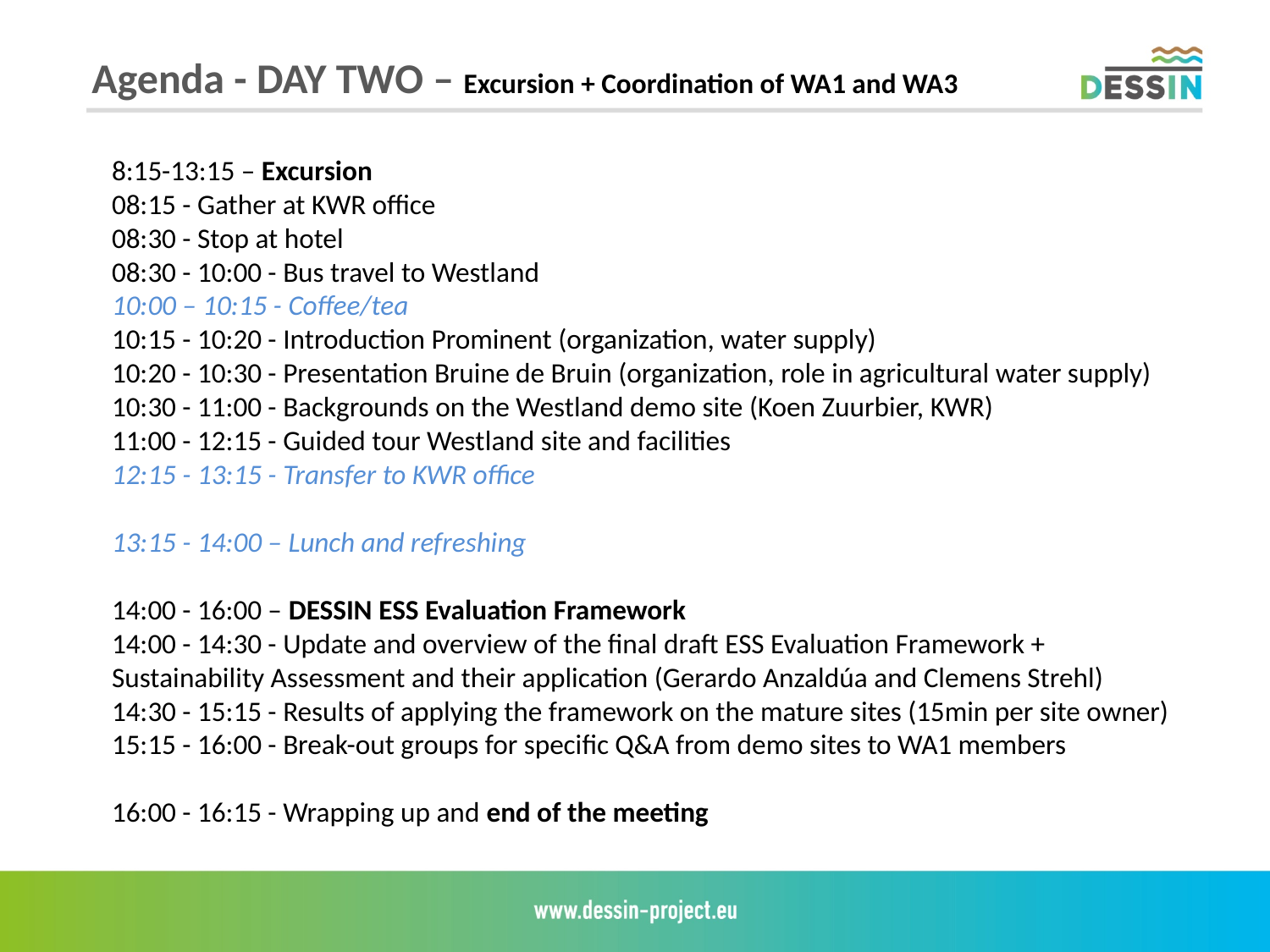

Agenda - DAY TWO – Excursion + Coordination of WA1 and WA3
8:15-13:15 – Excursion
08:15 - Gather at KWR office
08:30 - Stop at hotel
08:30 - 10:00 - Bus travel to Westland
10:00 – 10:15 - Coffee/tea
10:15 - 10:20 - Introduction Prominent (organization, water supply)
10:20 - 10:30 - Presentation Bruine de Bruin (organization, role in agricultural water supply)
10:30 - 11:00 - Backgrounds on the Westland demo site (Koen Zuurbier, KWR)
11:00 - 12:15 - Guided tour Westland site and facilities
12:15 - 13:15 - Transfer to KWR office

13:15 - 14:00 – Lunch and refreshing

14:00 - 16:00 – DESSIN ESS Evaluation Framework
14:00 - 14:30 - Update and overview of the final draft ESS Evaluation Framework + Sustainability Assessment and their application (Gerardo Anzaldúa and Clemens Strehl)
14:30 - 15:15 - Results of applying the framework on the mature sites (15min per site owner)
15:15 - 16:00 - Break-out groups for specific Q&A from demo sites to WA1 members

16:00 - 16:15 - Wrapping up and end of the meeting